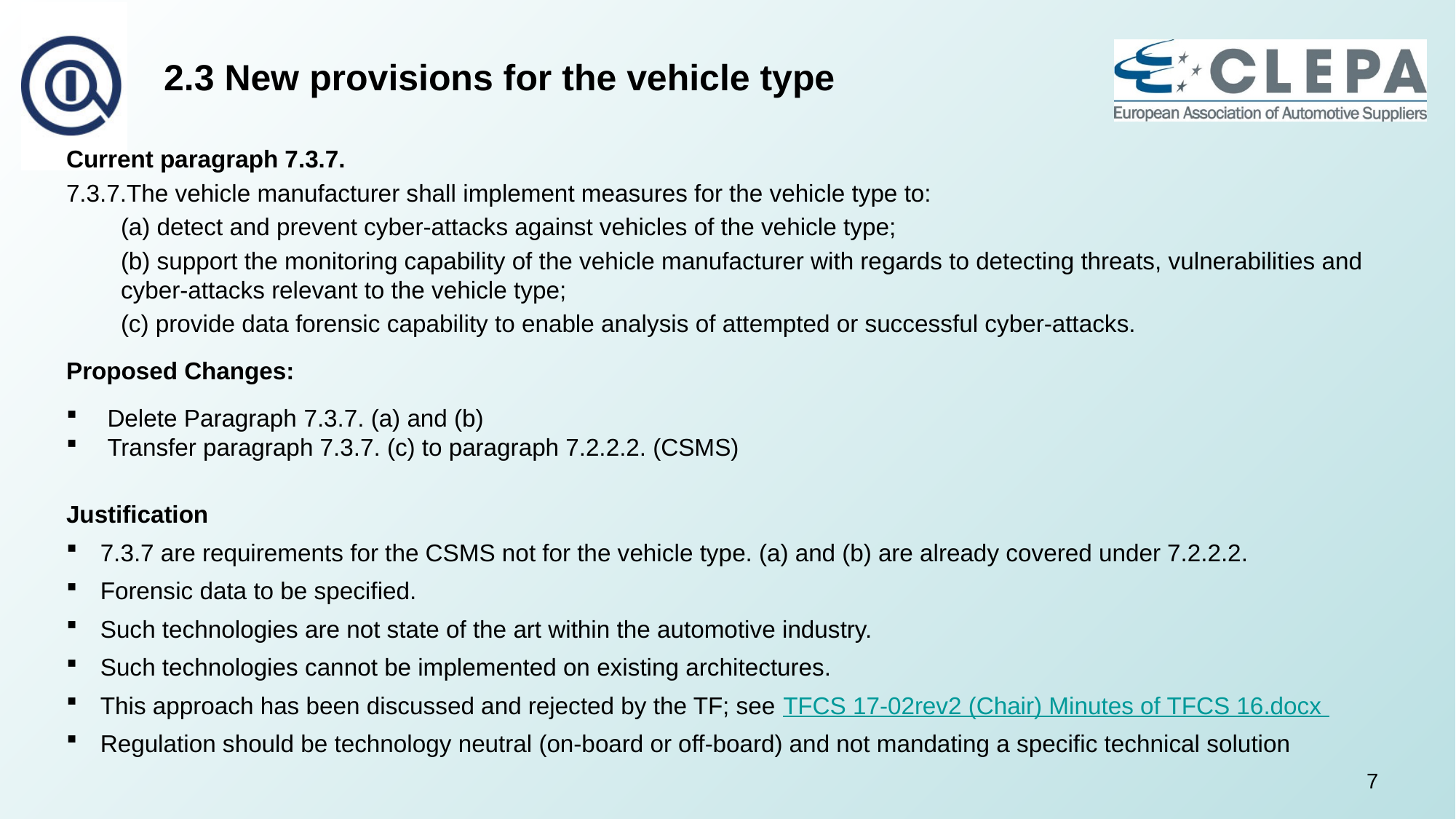

# 2.3 New provisions for the vehicle type
Current paragraph 7.3.7.
7.3.7.The vehicle manufacturer shall implement measures for the vehicle type to:
	(a) detect and prevent cyber-attacks against vehicles of the vehicle type;
	(b) support the monitoring capability of the vehicle manufacturer with regards to detecting threats, vulnerabilities and cyber-attacks relevant to the vehicle type;
	(c) provide data forensic capability to enable analysis of attempted or successful cyber-attacks.
Proposed Changes:
Delete Paragraph 7.3.7. (a) and (b)
Transfer paragraph 7.3.7. (c) to paragraph 7.2.2.2. (CSMS)

Justification
7.3.7 are requirements for the CSMS not for the vehicle type. (a) and (b) are already covered under 7.2.2.2.
Forensic data to be specified.
Such technologies are not state of the art within the automotive industry.
Such technologies cannot be implemented on existing architectures.
This approach has been discussed and rejected by the TF; see TFCS 17-02rev2 (Chair) Minutes of TFCS 16.docx
Regulation should be technology neutral (on-board or off-board) and not mandating a specific technical solution
7